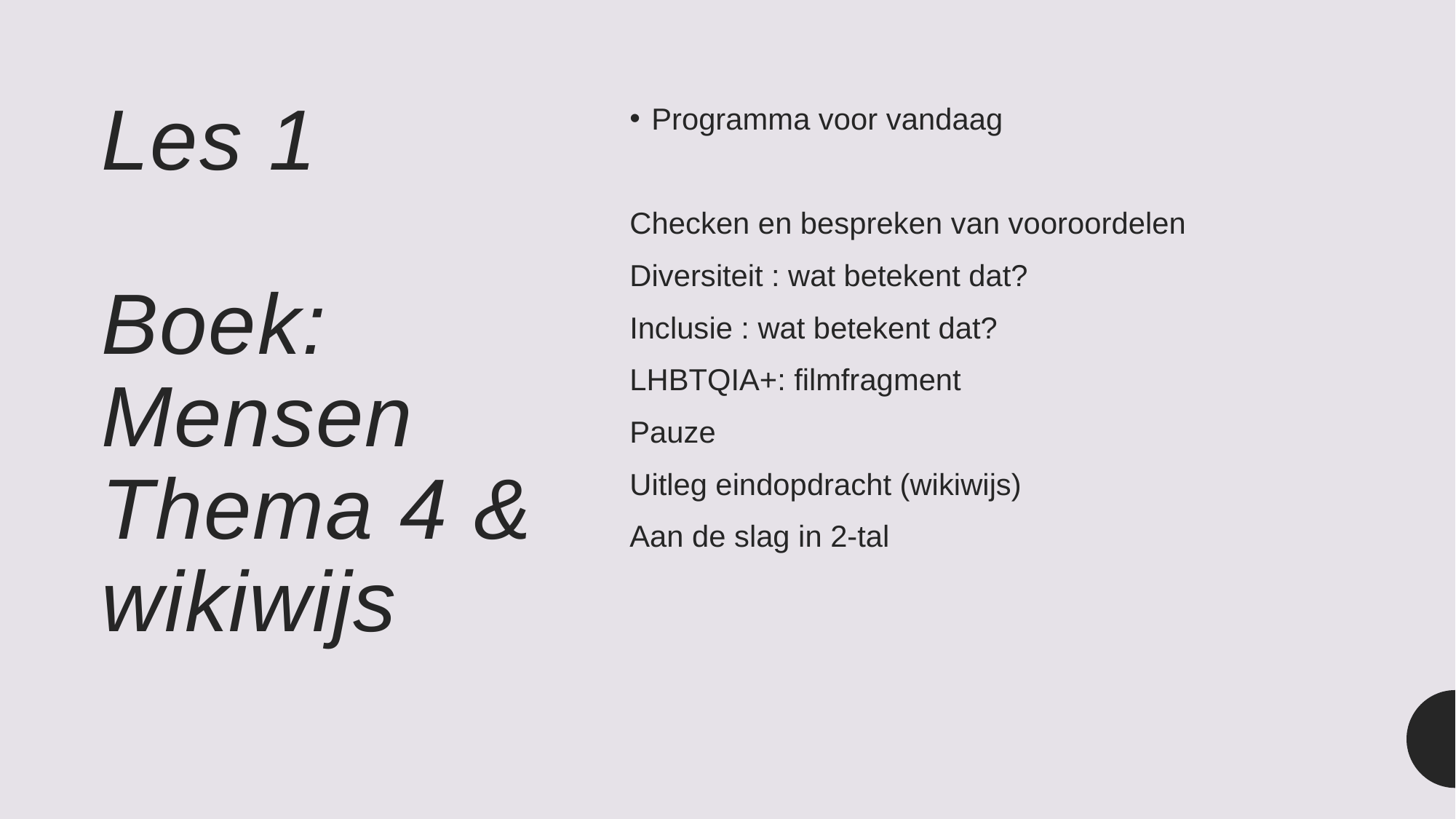

# Les 1 Boek: Mensen Thema 4 & wikiwijs
Programma voor vandaag

Checken en bespreken van vooroordelen
Diversiteit : wat betekent dat?
Inclusie : wat betekent dat?
LHBTQIA+: filmfragment
Pauze
Uitleg eindopdracht (wikiwijs)
Aan de slag in 2-tal